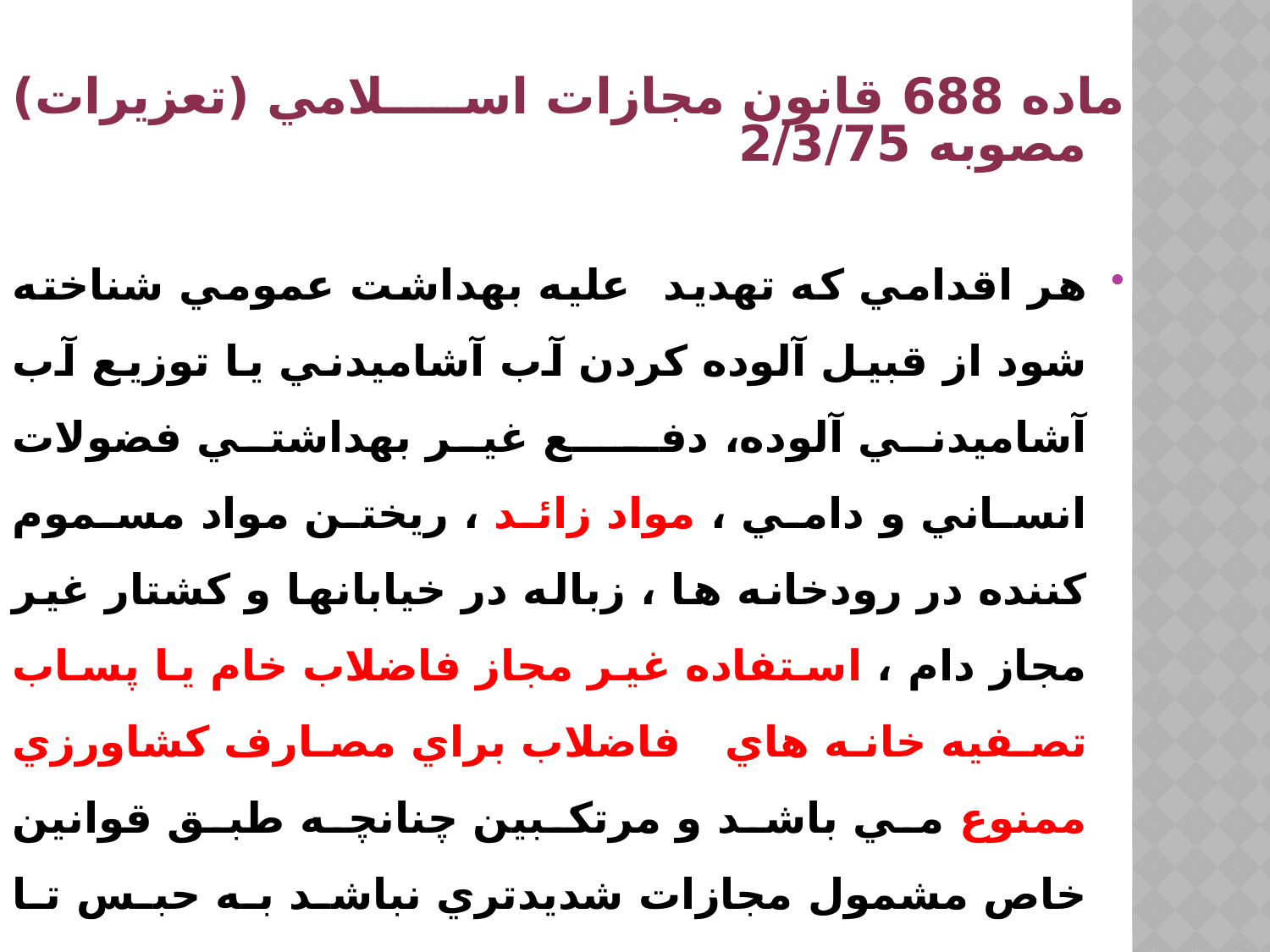

ماده 688 قانون مجازات اسلامي (تعزيرات) مصوبه 2/3/75

هر اقدامي كه تهديد  عليه بهداشت عمومي شناخته شود از قبيل آلوده كردن آب آشاميدني يا توزيع آب آشاميدني آلوده،‌ دفــــع غير بهداشتي فضولات انساني و دامي ، مواد زائد ، ريختن مواد مسموم كننده در رودخانه ها ، زباله در خيابانها و كشتار غير مجاز دام ، استفاده غير مجاز فاضلاب خام يا پساب تصفيه خانه هاي  فاضلاب براي مصارف كشاورزي ممنوع مي باشد و مرتكبين چنانچه طبق قوانين خاص مشمول مجازات شديدتري نباشد به حبس تا يك سال محكوم خواهند شد.